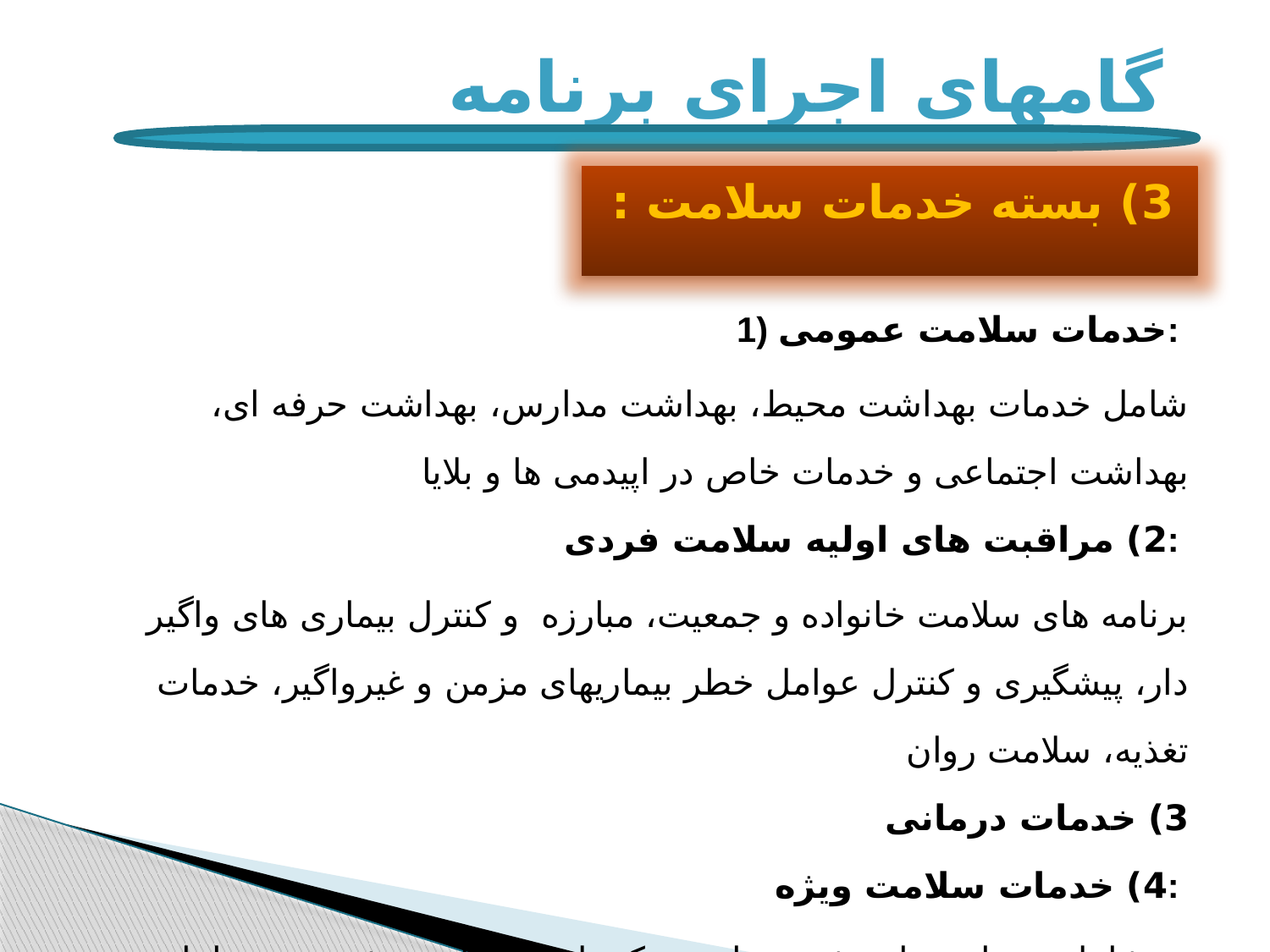

گامهای اجرای برنامه

3) بسته خدمات سلامت :
1) خدمات سلامت عمومی:
شامل خدمات بهداشت محیط، بهداشت مدارس، بهداشت حرفه ای، بهداشت اجتماعی و خدمات خاص در اپیدمی ها و بلایا
2) مراقبت های اولیه سلامت فردی:
برنامه های سلامت خانواده و جمعیت، مبارزه  و کنترل بیماری های واگیر دار، پیشگیری و کنترل عوامل خطر بیماریهای مزمن و غیرواگیر، خدمات تغذیه، سلامت روان
3) خدمات درمانی
4) خدمات سلامت ویژه:
شامل خدمات توانبخشی، مبارزه ، کنترل و اعتیاد ، خشونت ، دخانیات و ...